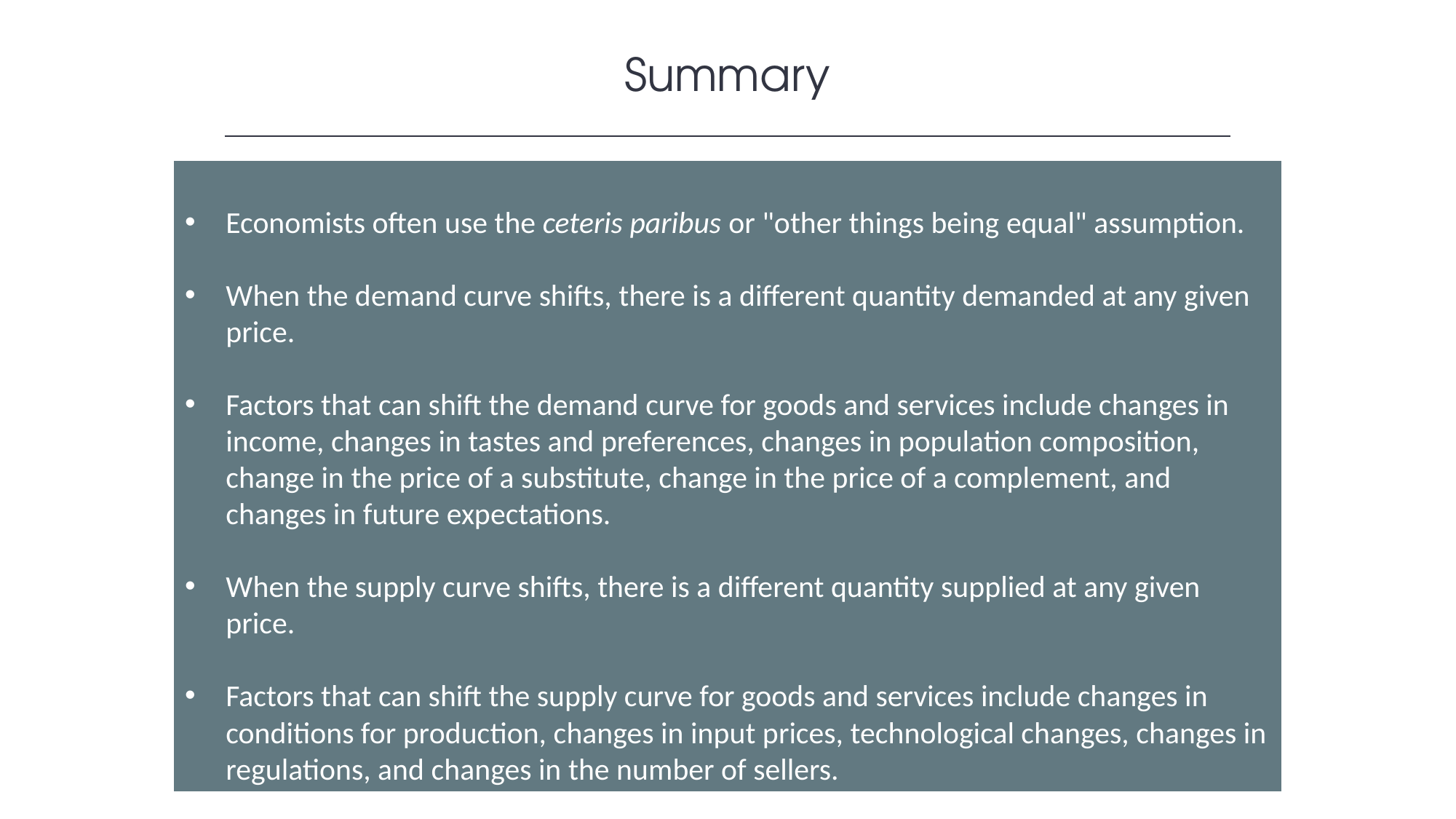

Summary

Economists often use the ceteris paribus or "other things being equal" assumption.

When the demand curve shifts, there is a different quantity demanded at any given price.

Factors that can shift the demand curve for goods and services include changes in income, changes in tastes and preferences, changes in population composition, change in the price of a substitute, change in the price of a complement, and changes in future expectations.

When the supply curve shifts, there is a different quantity supplied at any given price.

Factors that can shift the supply curve for goods and services include changes in conditions for production, changes in input prices, technological changes, changes in regulations, and changes in the number of sellers.